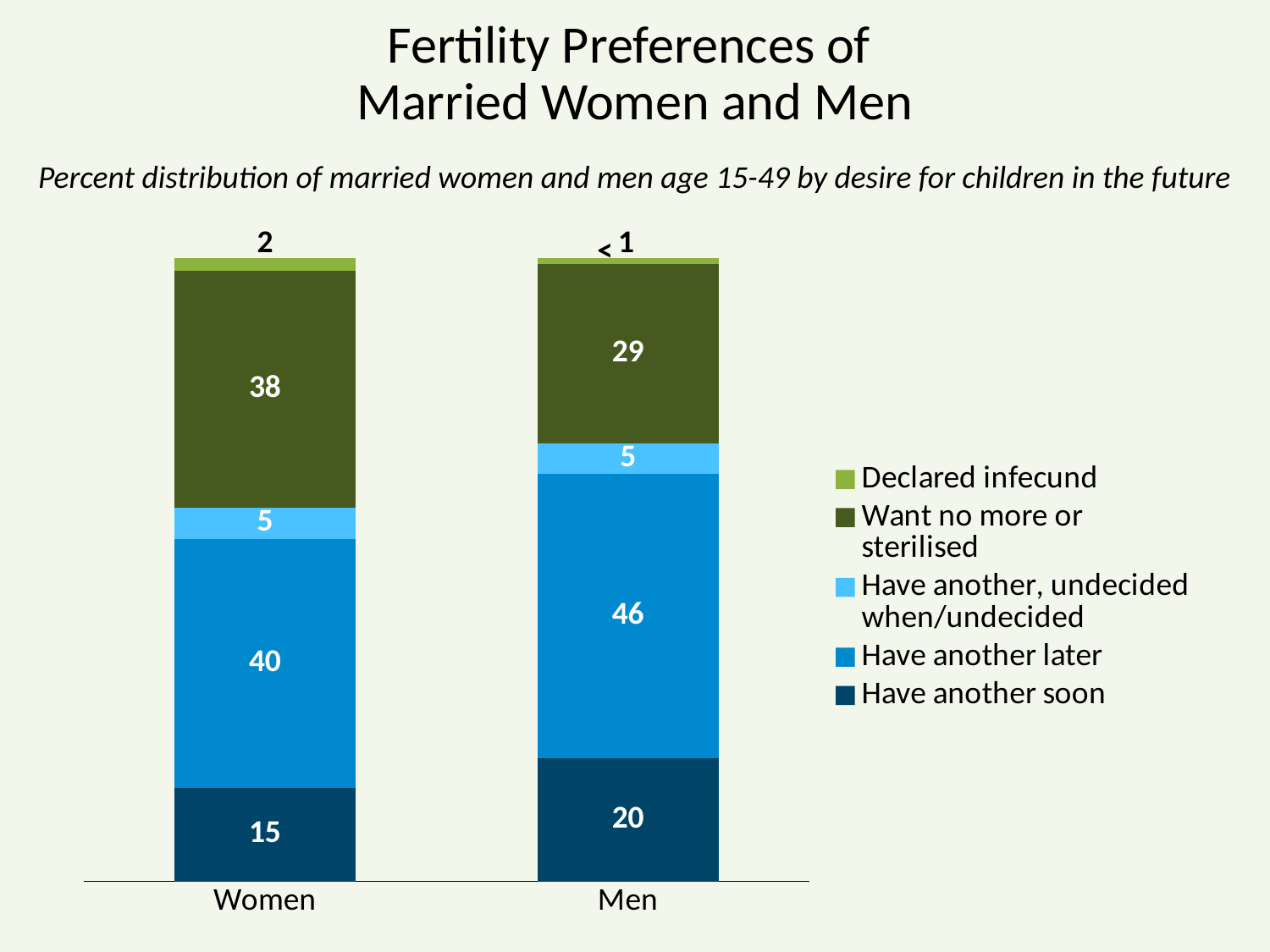

# Fertility Preferences of Married Women and Men
Percent distribution of married women and men age 15-49 by desire for children in the future

### Chart

| Category | Have another soon | Have another later | Have another, undecided when/undecided | Want no more or sterilised | Declared infecund |
|---|---|---|---|---|---|
| Women | 15.0 | 40.0 | 5.0 | 38.0 | 2.0 |
| Men | 20.0 | 46.0 | 5.0 | 29.0 | 1.0 |
<